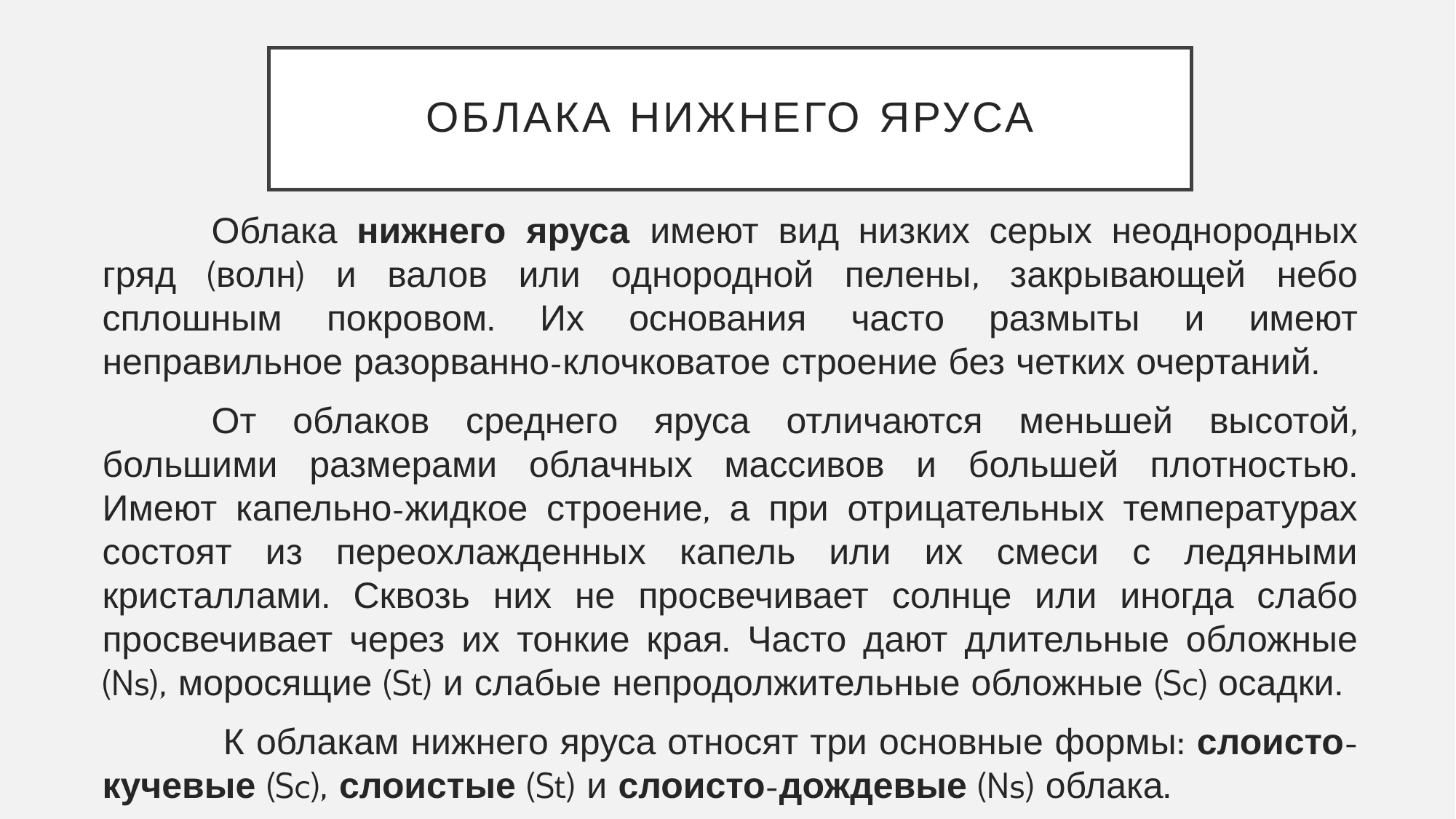

# Облака нижнего яруса
	Облака нижнего яруса имеют вид низких серых неоднородных гряд (волн) и валов или однородной пелены, закрывающей небо сплошным покровом. Их основания часто размыты и имеют неправильное разорванно-клочковатое строение без четких очертаний.
	От облаков среднего яруса отличаются меньшей высотой, большими размерами облачных массивов и большей плотностью. Имеют капельно-жидкое строение, а при отрицательных температурах состоят из переохлажденных капель или их смеси с ледяными кристаллами. Сквозь них не просвечивает солнце или иногда слабо просвечивает через их тонкие края. Часто дают длительные обложные (Ns), моросящие (St) и слабые непродолжительные обложные (Sc) осадки.
	 К облакам нижнего яруса относят три основные формы: слоисто-кучевые (Sc), слоистые (St) и слоисто-дождевые (Ns) облака.